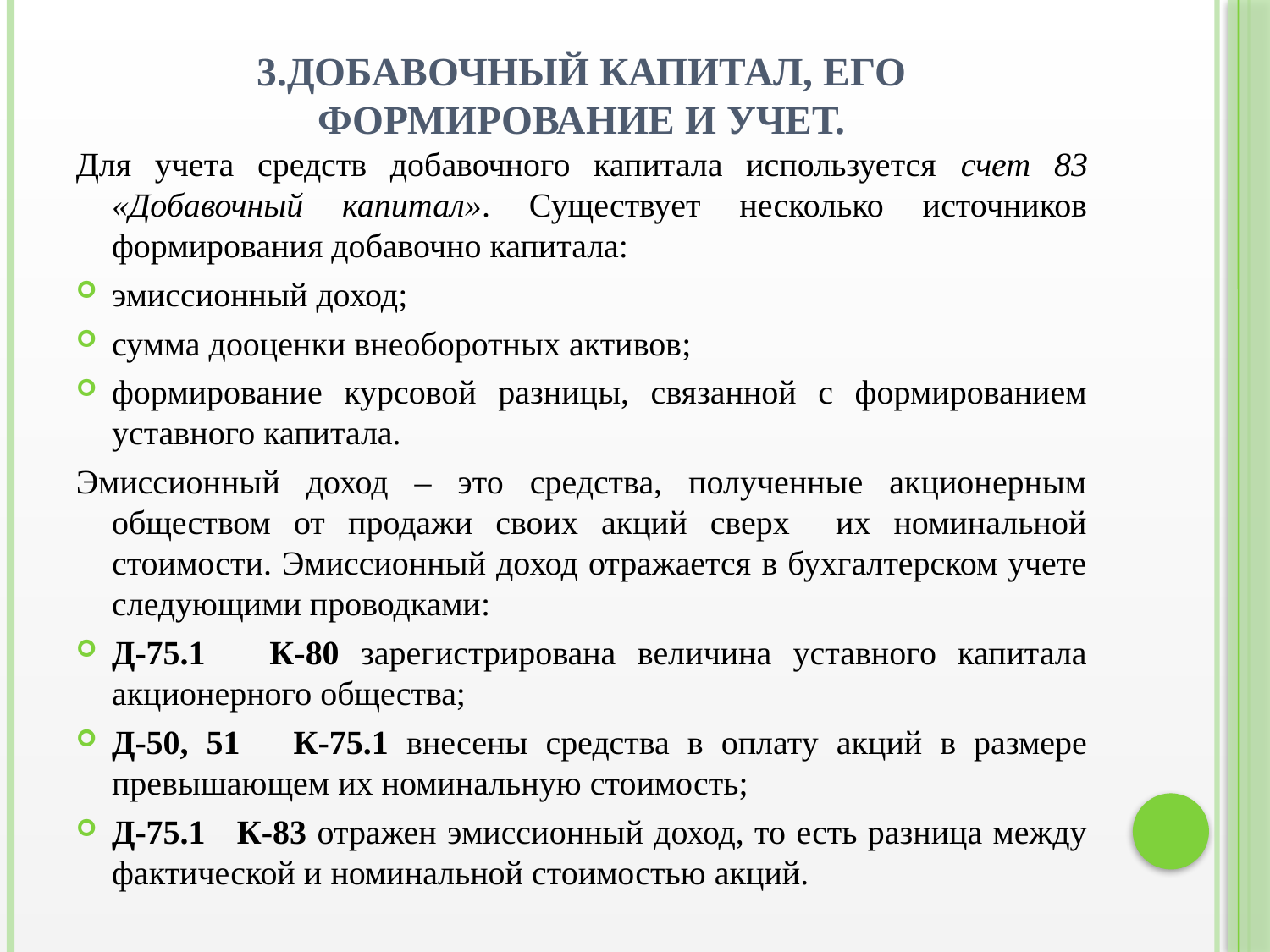

# 3.Добавочный капитал, его формирование и учет.
Для учета средств добавочного капитала используется счет 83 «Добавочный капитал». Существует несколько источников формирования добавочно капитала:
эмиссионный доход;
сумма дооценки внеоборотных активов;
формирование курсовой разницы, связанной с формированием уставного капитала.
Эмиссионный доход – это средства, полученные акционерным обществом от продажи своих акций сверх  их номинальной стоимости. Эмиссионный доход отражается в бухгалтерском учете следующими проводками:
Д-75.1   К-80 зарегистрирована величина уставного капитала акционерного общества;
Д-50, 51   К-75.1 внесены средства в оплату акций в размере превышающем их номинальную стоимость;
Д-75.1   К-83 отражен эмиссионный доход, то есть разница между фактической и номинальной стоимостью акций.